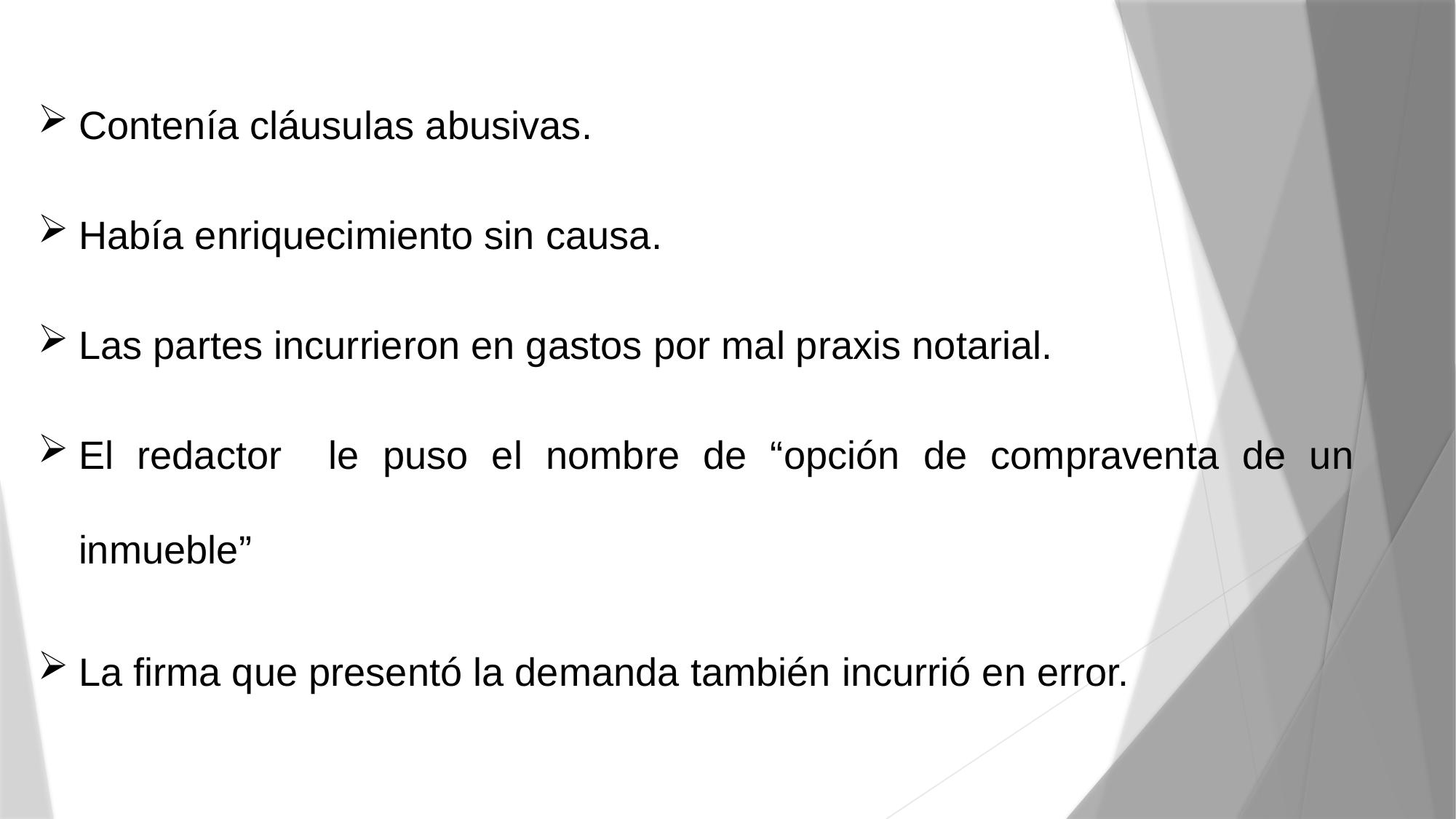

Contenía cláusulas abusivas.
Había enriquecimiento sin causa.
Las partes incurrieron en gastos por mal praxis notarial.
El redactor  le puso el nombre de “opción de compraventa de un inmueble”
La firma que presentó la demanda también incurrió en error.